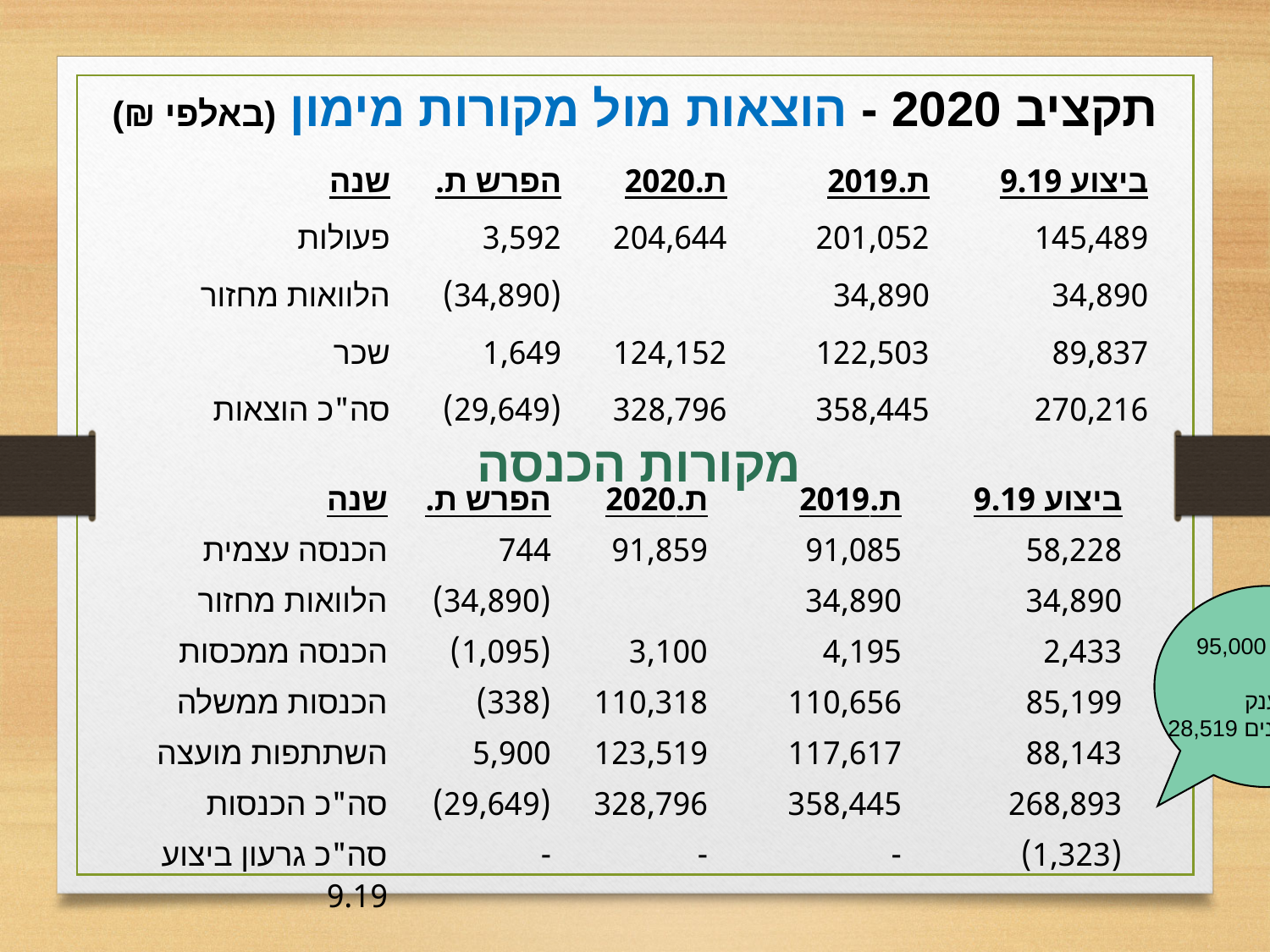

תקציב 2020 - הוצאות מול מקורות מימון (באלפי ₪)
| שנה | הפרש ת. | ת.2020 | ת.2019 | ביצוע 9.19 |
| --- | --- | --- | --- | --- |
| פעולות | 3,592 | 204,644 | 201,052 | 145,489 |
| הלוואות מחזור | (34,890) |  | 34,890 | 34,890 |
| שכר | 1,649 | 124,152 | 122,503 | 89,837 |
| סה"כ הוצאות | (29,649) | 328,796 | 358,445 | 270,216 |
מקורות הכנסה

| שנה | הפרש ת. | ת.2020 | ת.2019 | ביצוע 9.19 |
| --- | --- | --- | --- | --- |
| הכנסה עצמית | 744 | 91,859 | 91,085 | 58,228 |
| הלוואות מחזור | (34,890) |  | 34,890 | 34,890 |
| הכנסה ממכסות | (1,095) | 3,100 | 4,195 | 2,433 |
| הכנסות ממשלה | (338) | 110,318 | 110,656 | 85,199 |
| השתתפות מועצה | 5,900 | 123,519 | 117,617 | 88,143 |
| סה"כ הכנסות | (29,649) | 328,796 | 358,445 | 268,893 |
| סה"כ גרעון ביצוע 9.19 | - | - | - | (1,323) |
ארנונה 95,000

מענק
משרד הפנים 28,519